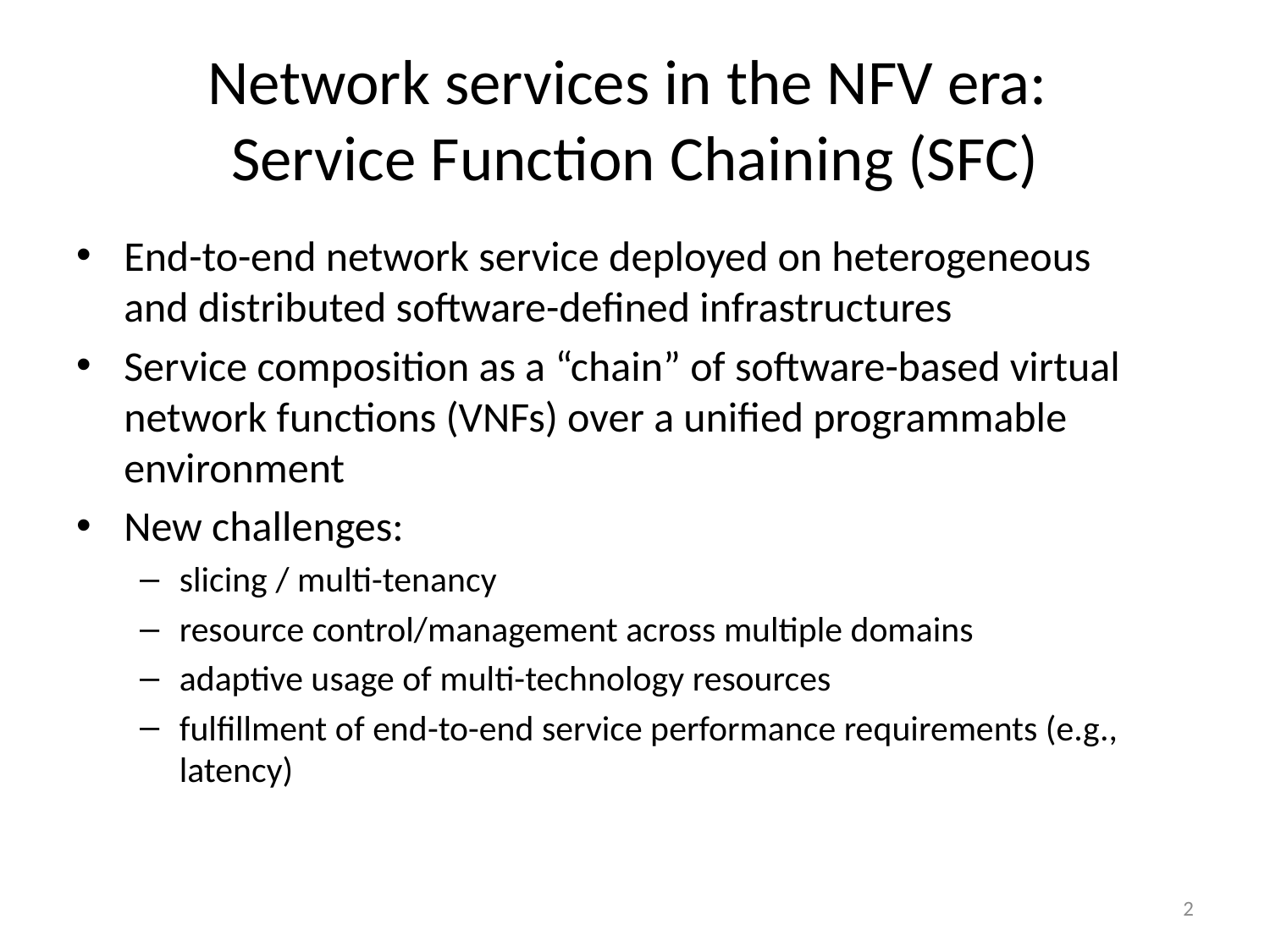

# Network services in the NFV era: Service Function Chaining (SFC)
End-to-end network service deployed on heterogeneous and distributed software-defined infrastructures
Service composition as a “chain” of software-based virtual network functions (VNFs) over a unified programmable environment
New challenges:
slicing / multi-tenancy
resource control/management across multiple domains
adaptive usage of multi-technology resources
fulfillment of end-to-end service performance requirements (e.g., latency)
2